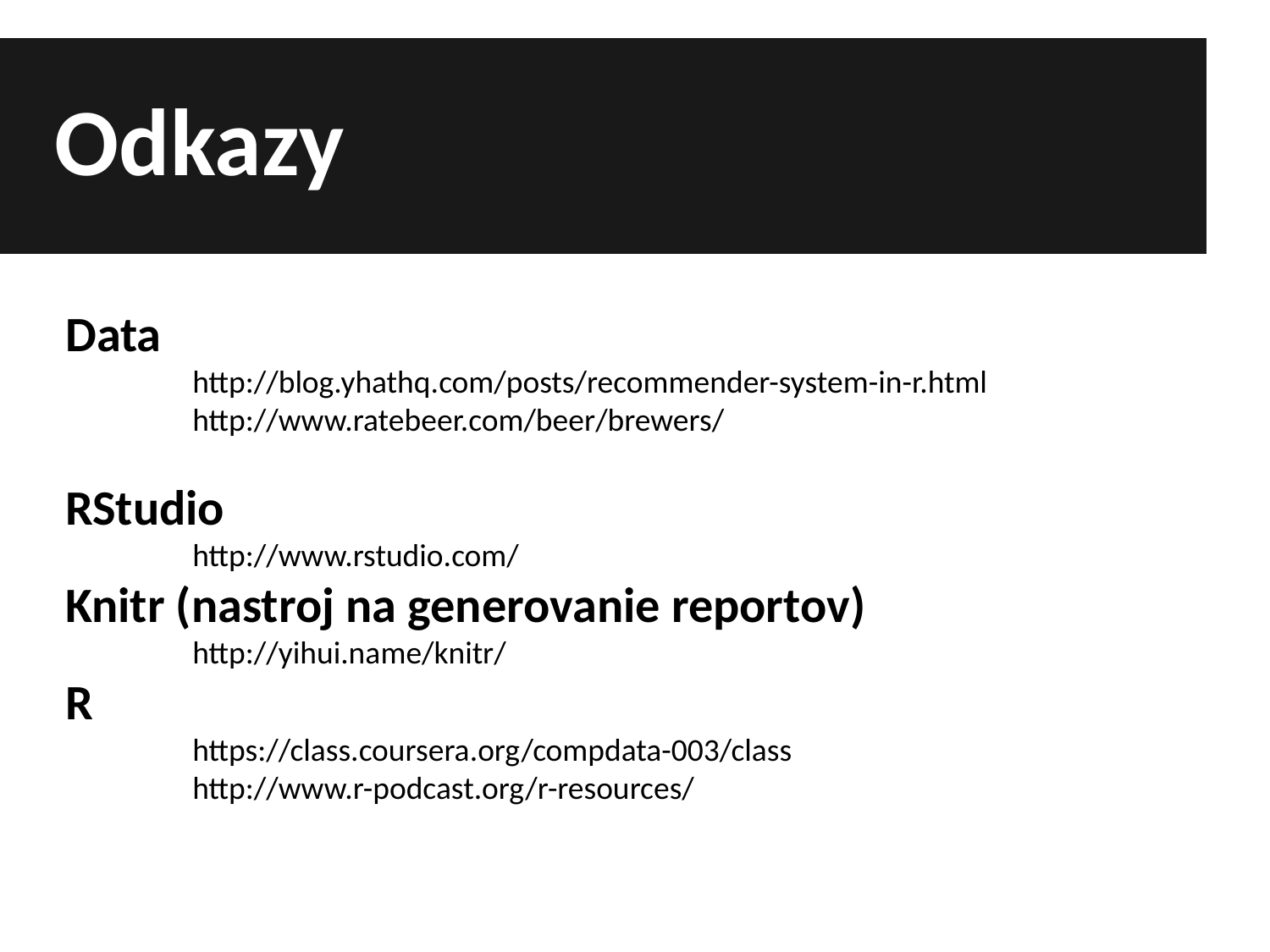

Odkazy
Data
	http://blog.yhathq.com/posts/recommender-system-in-r.html
	http://www.ratebeer.com/beer/brewers/

RStudio
	http://www.rstudio.com/
Knitr (nastroj na generovanie reportov)
	http://yihui.name/knitr/
R
	https://class.coursera.org/compdata-003/class
	http://www.r-podcast.org/r-resources/